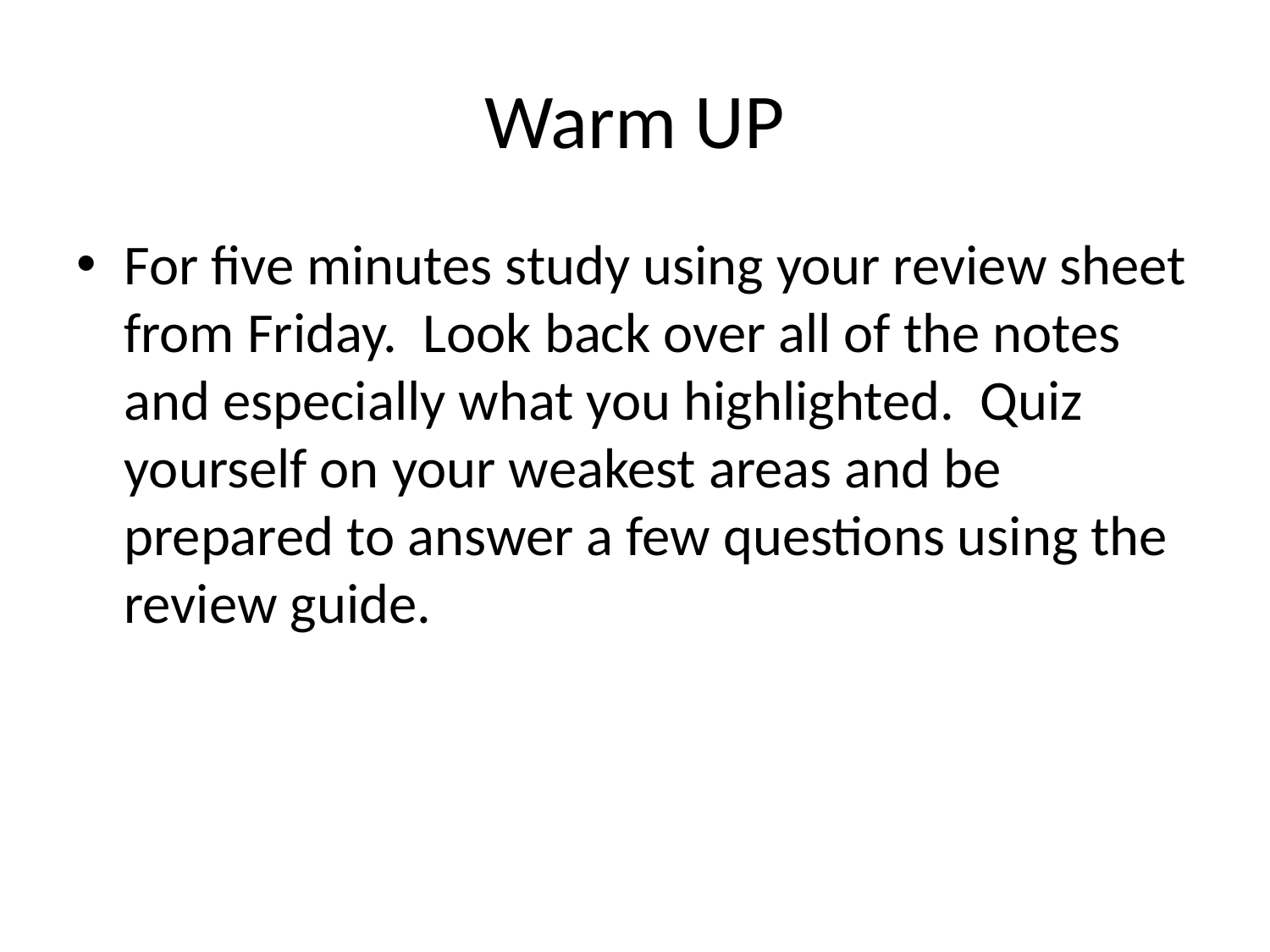

# Warm UP
For five minutes study using your review sheet from Friday.  Look back over all of the notes and especially what you highlighted.  Quiz yourself on your weakest areas and be prepared to answer a few questions using the review guide.